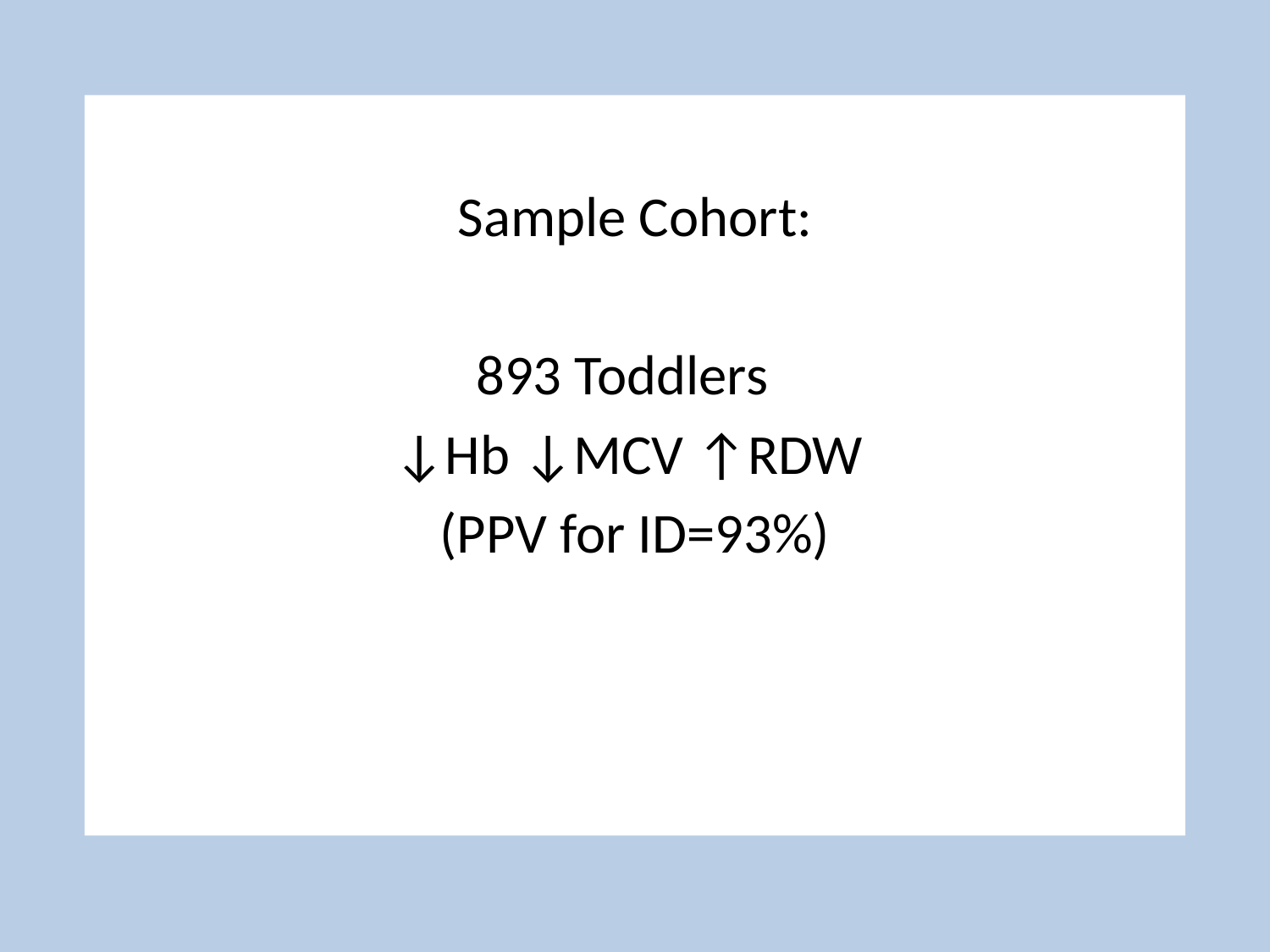

Sample Cohort:

893 Toddlers
↓Hb ↓MCV ↑RDW
(PPV for ID=93%)

#